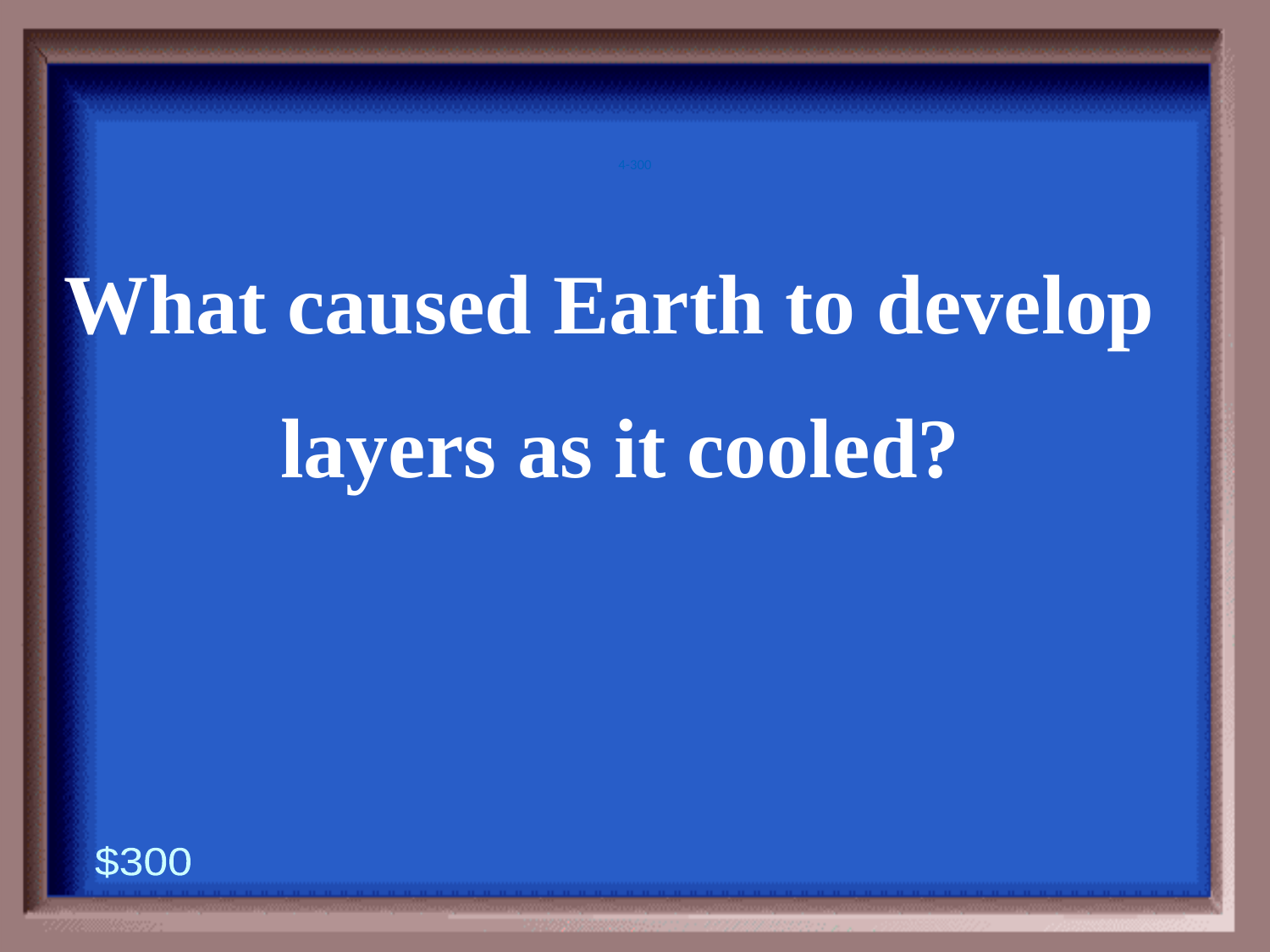

4-300
What caused Earth to develop
layers as it cooled?
$300